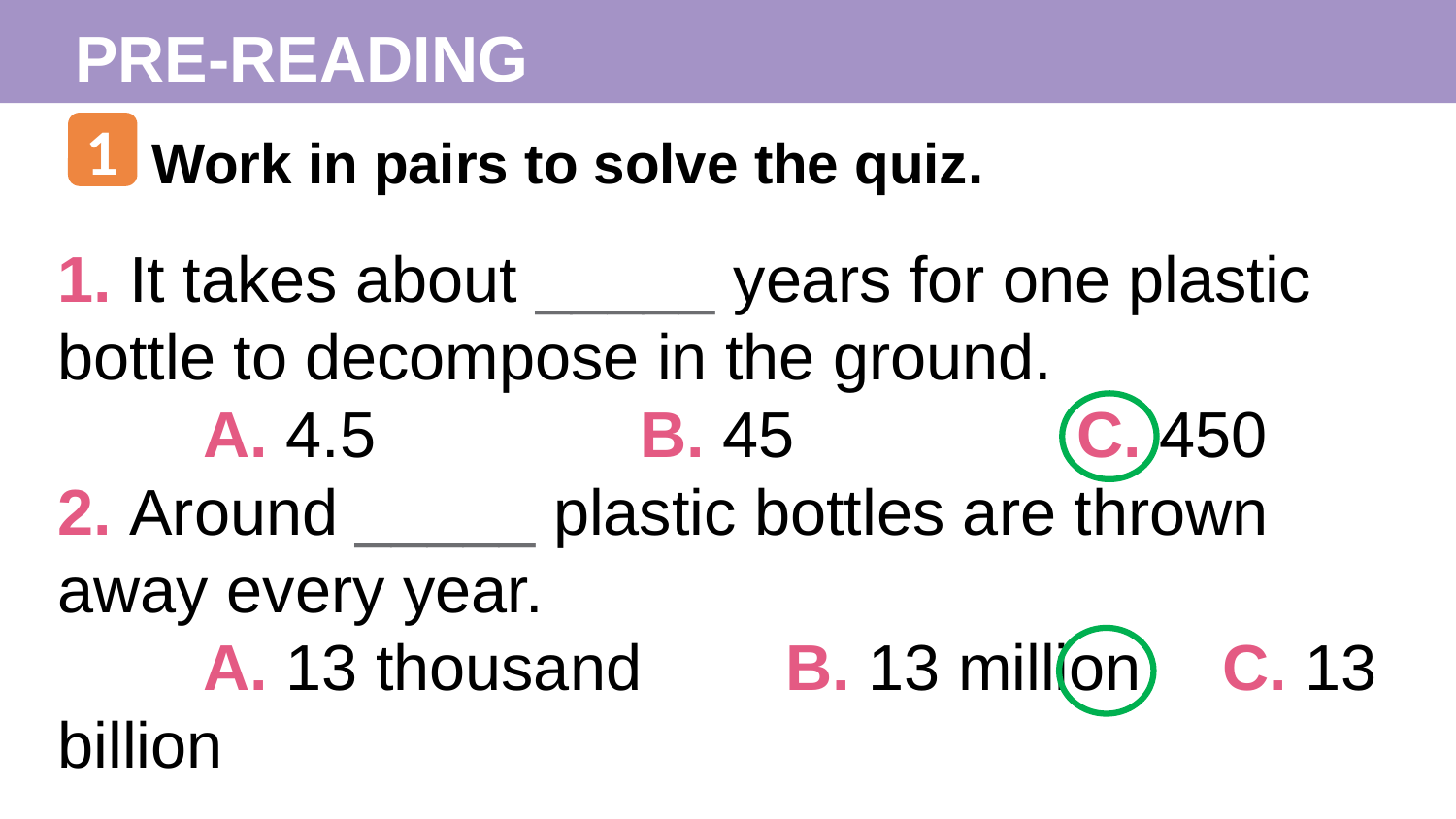

PRE-READING
1
Work in pairs to solve the quiz.
1. It takes about _____ years for one plastic bottle to decompose in the ground.
	A. 4.5 		B. 45 		C. 450
2. Around _____ plastic bottles are thrown away every year.
	A. 13 thousand 	B. 13 million 	C. 13 billion